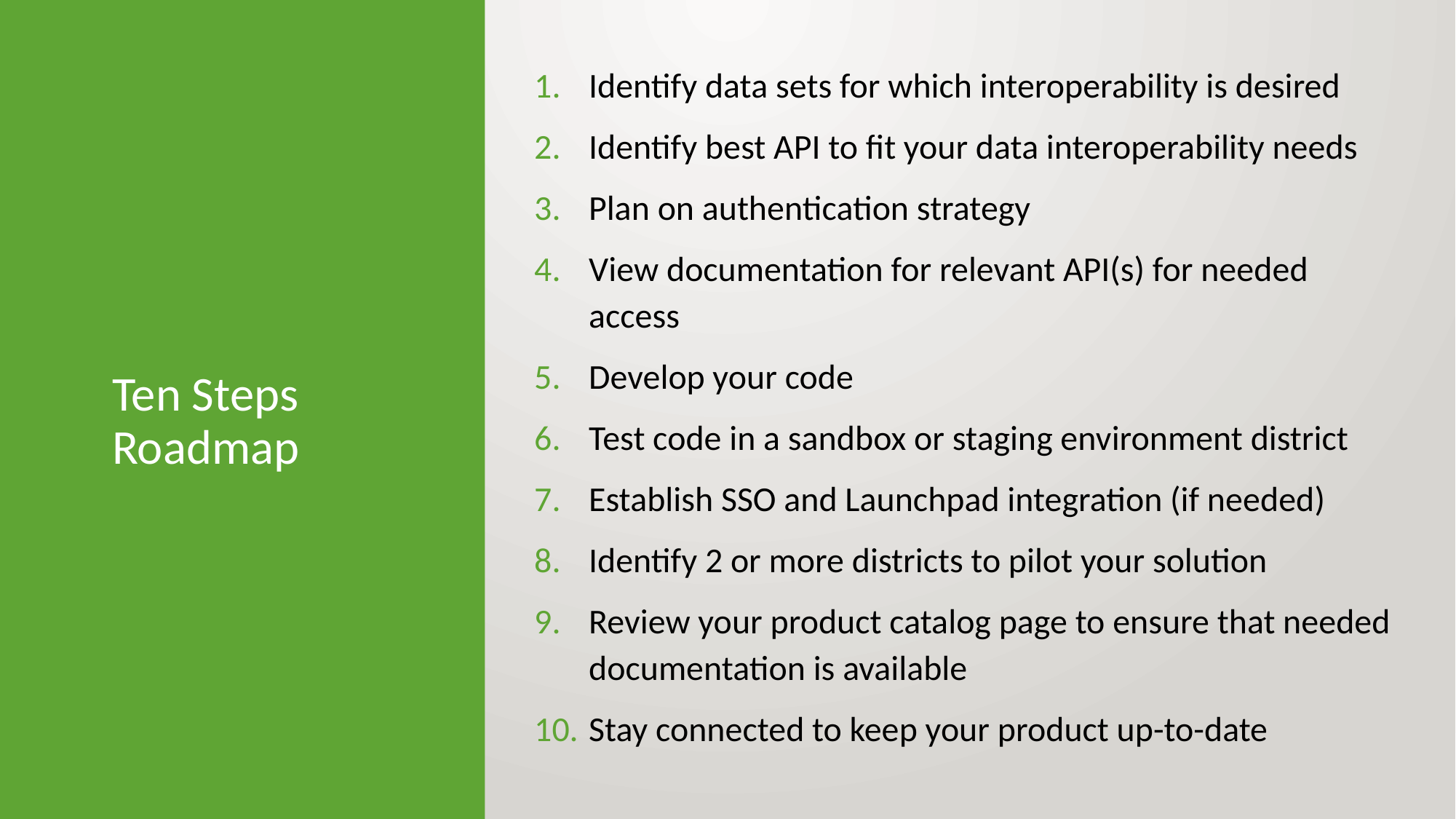

Identify data sets for which interoperability is desired
Identify best API to fit your data interoperability needs
Plan on authentication strategy
View documentation for relevant API(s) for needed access
Develop your code
Test code in a sandbox or staging environment district
Establish SSO and Launchpad integration (if needed)
Identify 2 or more districts to pilot your solution
Review your product catalog page to ensure that needed documentation is available
Stay connected to keep your product up-to-date

# Ten Steps Roadmap